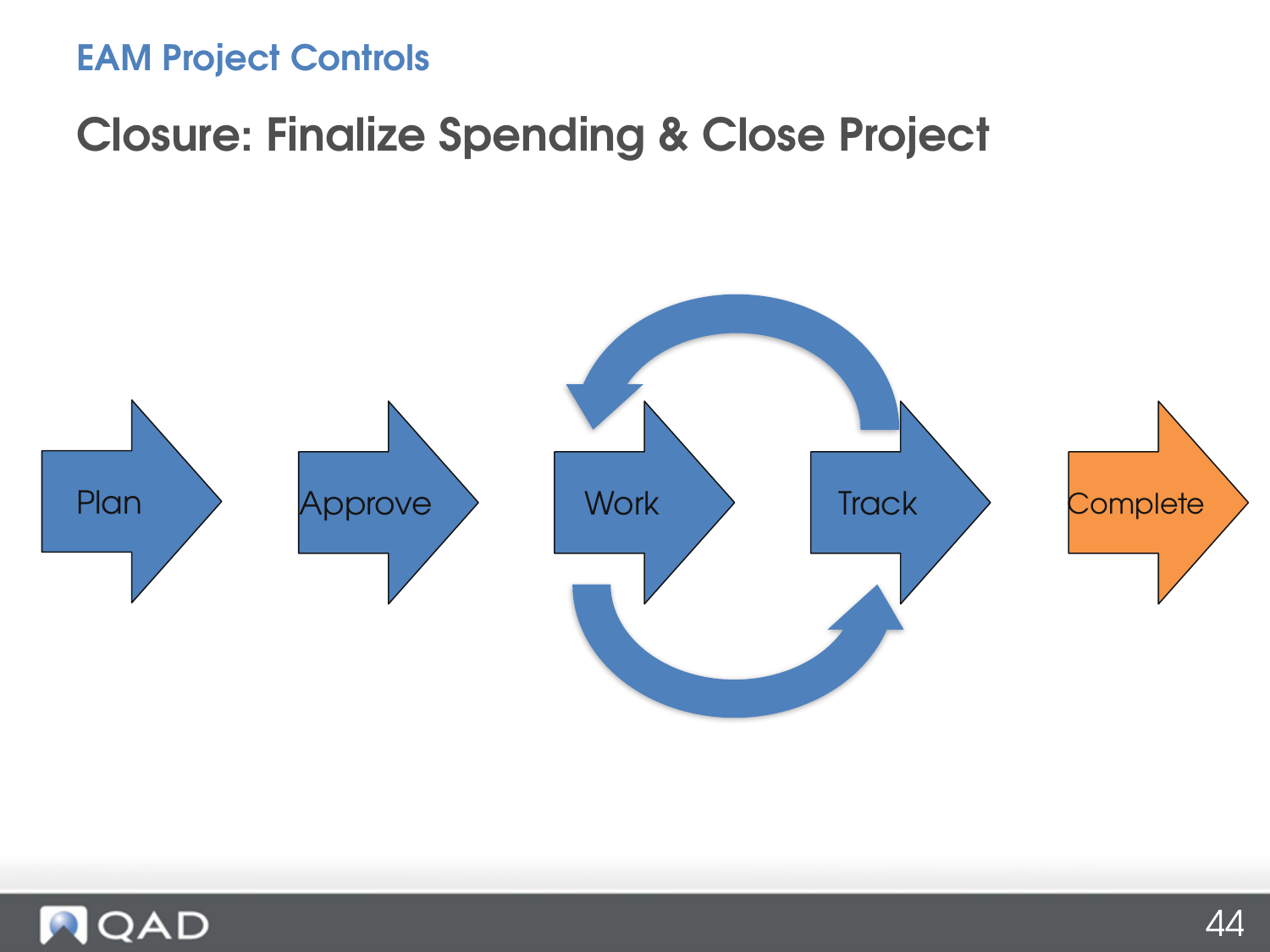

EAM Project Controls
# Closure: Finalize Spending & Close Project

Plan
Approve
Work
Track
Complete

44